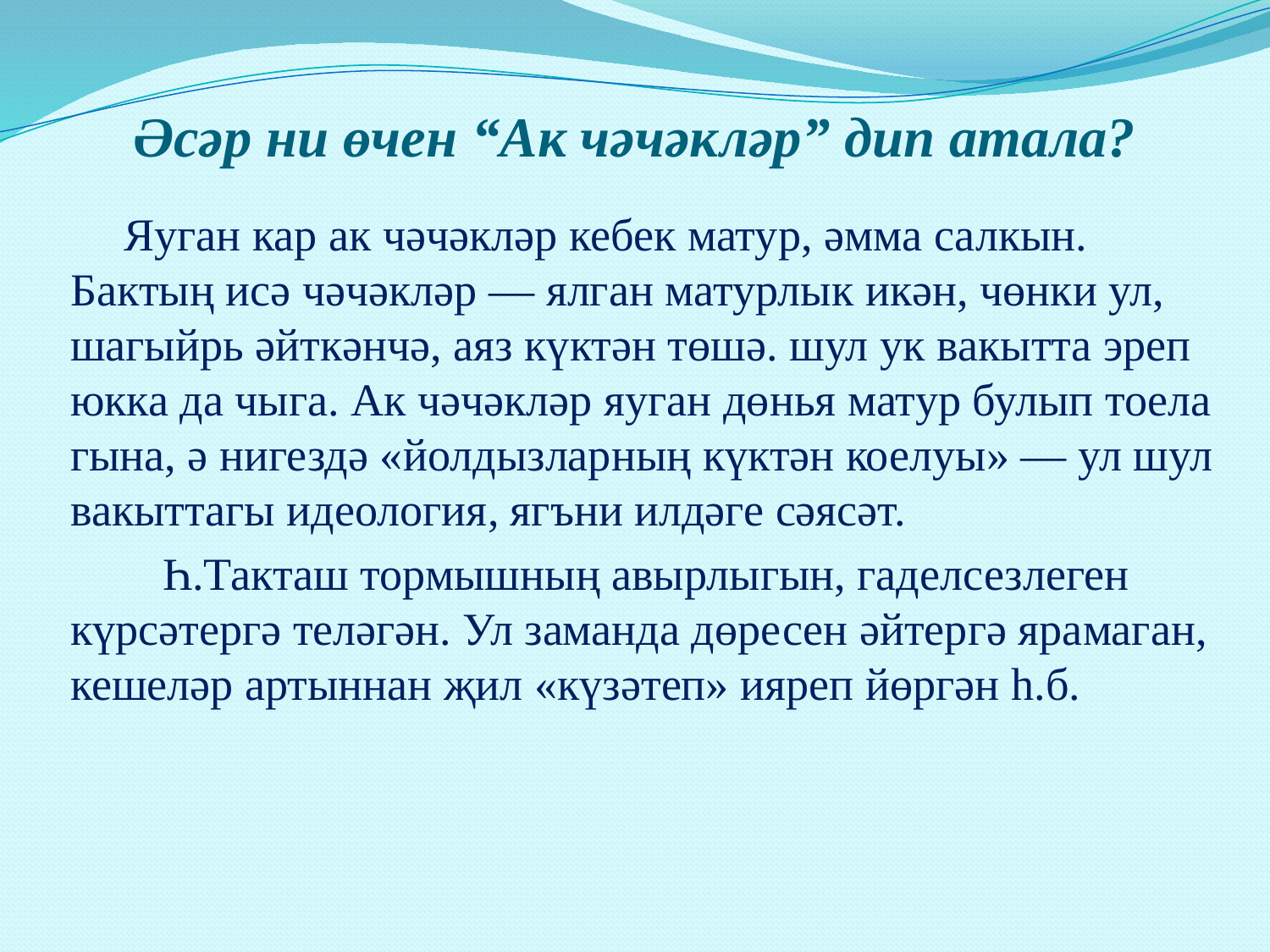

# Әсәр ни өчен “Ак чәчәкләр” дип атала?
        Яуган кар ак чәчәкләр кебек матур, әмма салкын. Бактың исә чәчәкләр — ялган матурлык икән, чөнки ул, шагыйрь әйткәнчә, аяз күктән төшә. шул ук вакытта эреп юкка да чыга. Ак чәчәкләр яуган дөнья матур булып тоела гына, ә нигездә «йолдызларның күктән коелуы» — ул шул вакыттагы идеология, ягъни илдәге сәясәт.
           Һ.Такташ тормышның авырлыгын, гаделсезлеген күрсәтергә теләгән. Ул заманда дөресен әйтергә ярамаган, кешеләр артыннан җил «күзәтеп» ияреп йөргән һ.б.